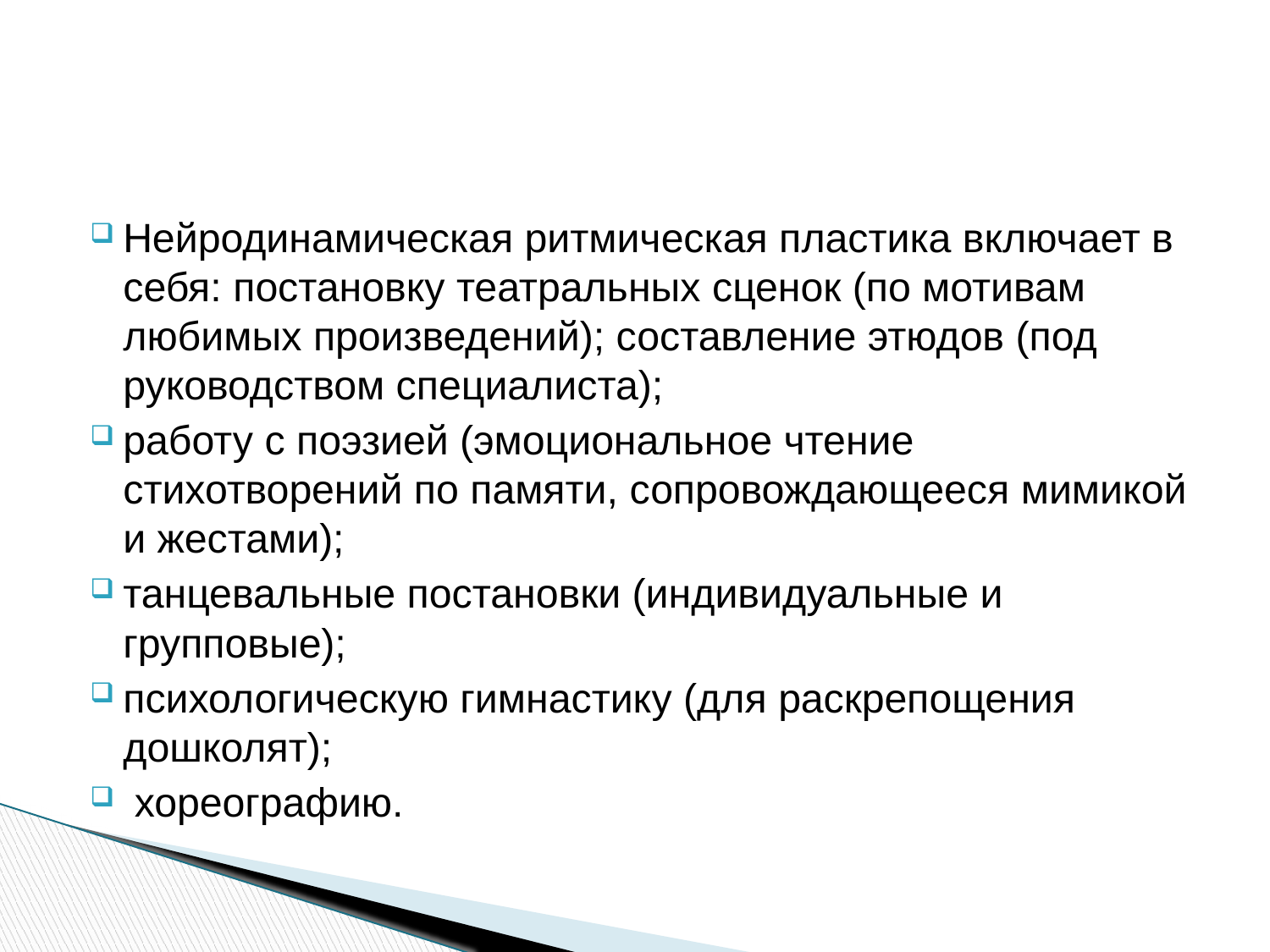

#
Нейродинамическая ритмическая пластика включает в себя: постановку театральных сценок (по мотивам любимых произведений); составление этюдов (под руководством специалиста);
работу с поэзией (эмоциональное чтение стихотворений по памяти, сопровождающееся мимикой и жестами);
танцевальные постановки (индивидуальные и групповые);
психологическую гимнастику (для раскрепощения дошколят);
 хореографию.